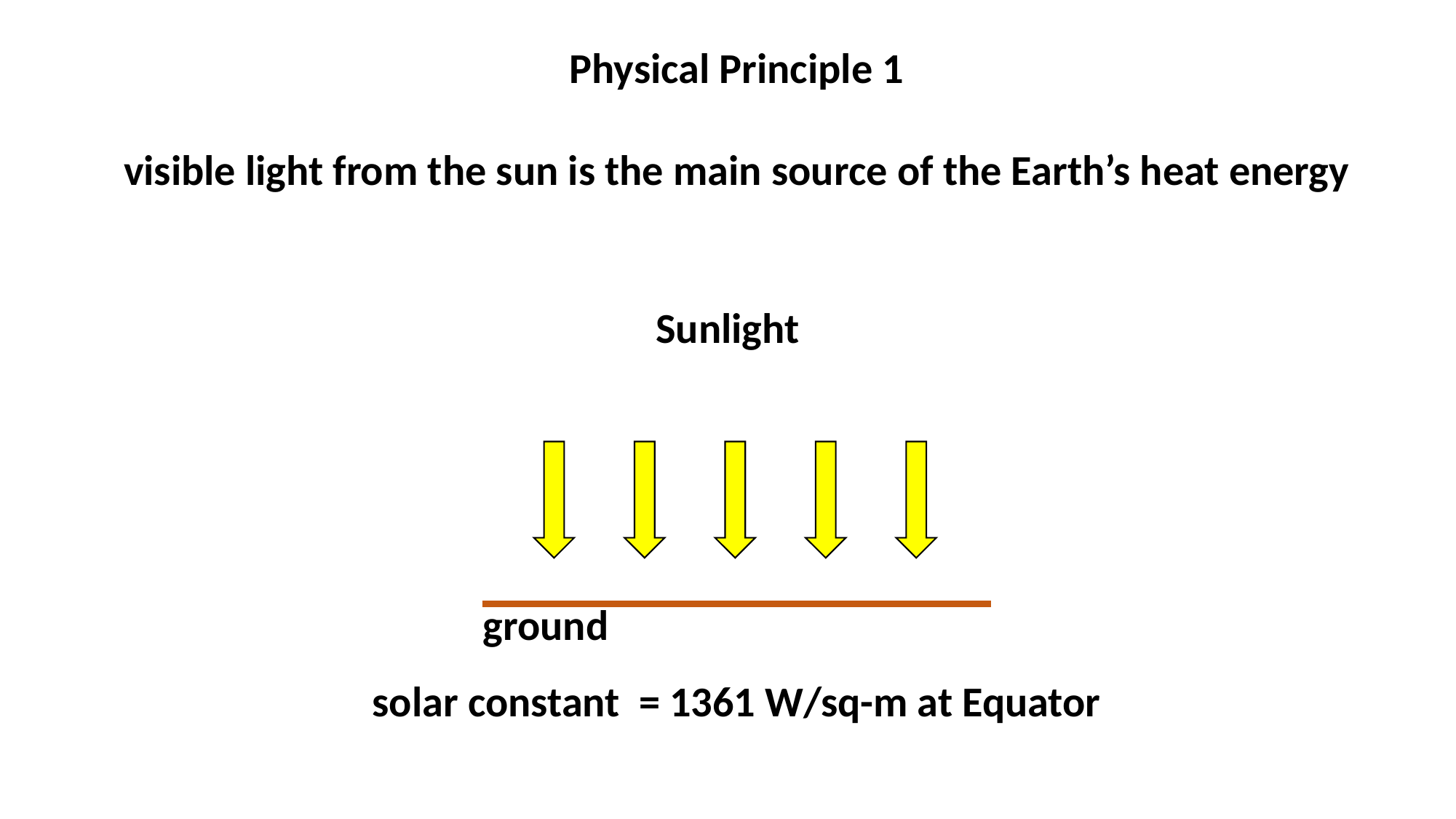

Physical Principle 1

visible light from the sun is the main source of the Earth’s heat energy

Sunlight

ground

solar constant  = 1361 W/sq-m at Equator